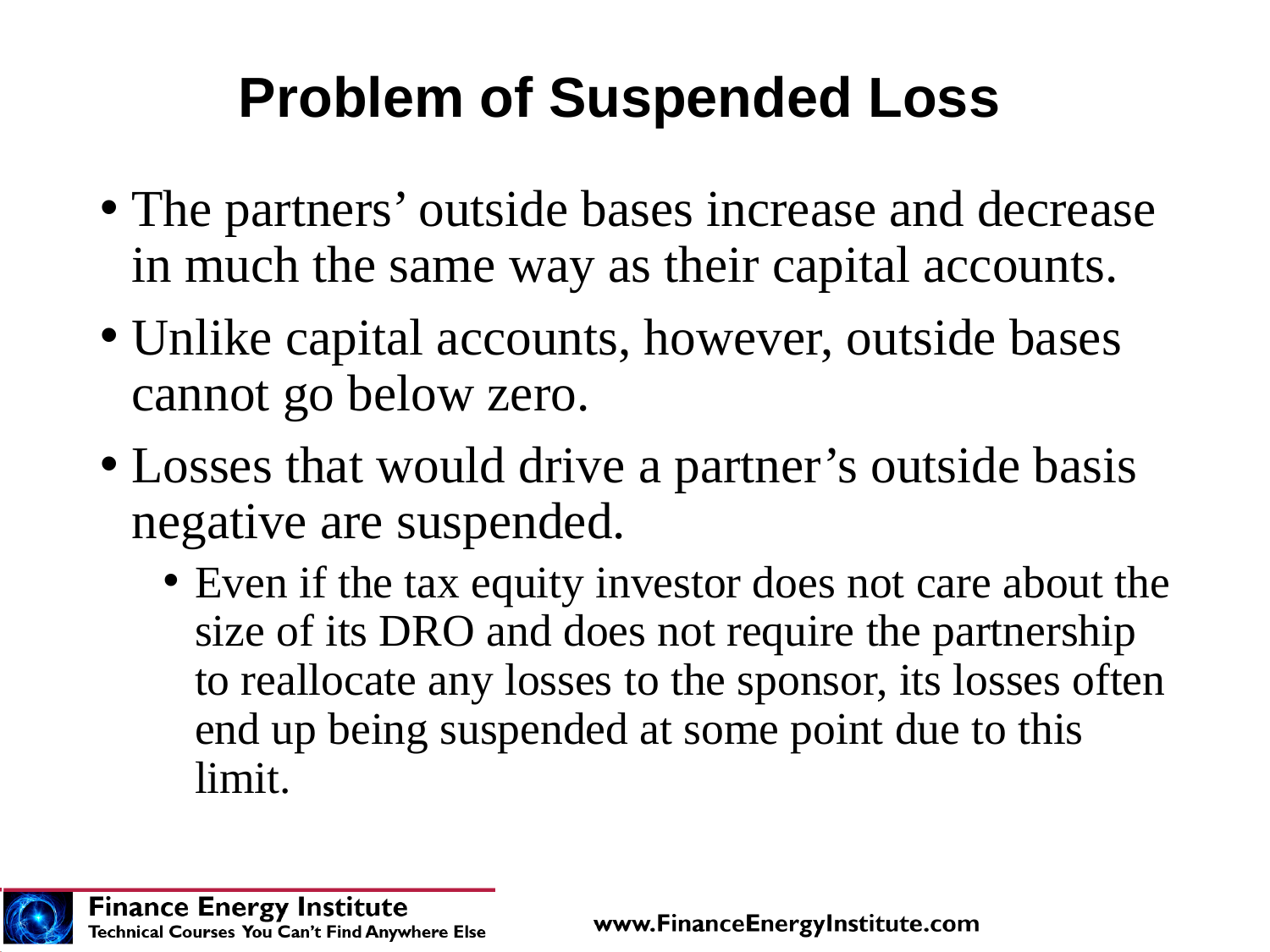

# Problem of Suspended Loss
The partners’ outside bases increase and decrease in much the same way as their capital accounts.
Unlike capital accounts, however, outside bases cannot go below zero.
Losses that would drive a partner’s outside basis negative are suspended.
Even if the tax equity investor does not care about the size of its DRO and does not require the partnership to reallocate any losses to the sponsor, its losses often end up being suspended at some point due to this limit.